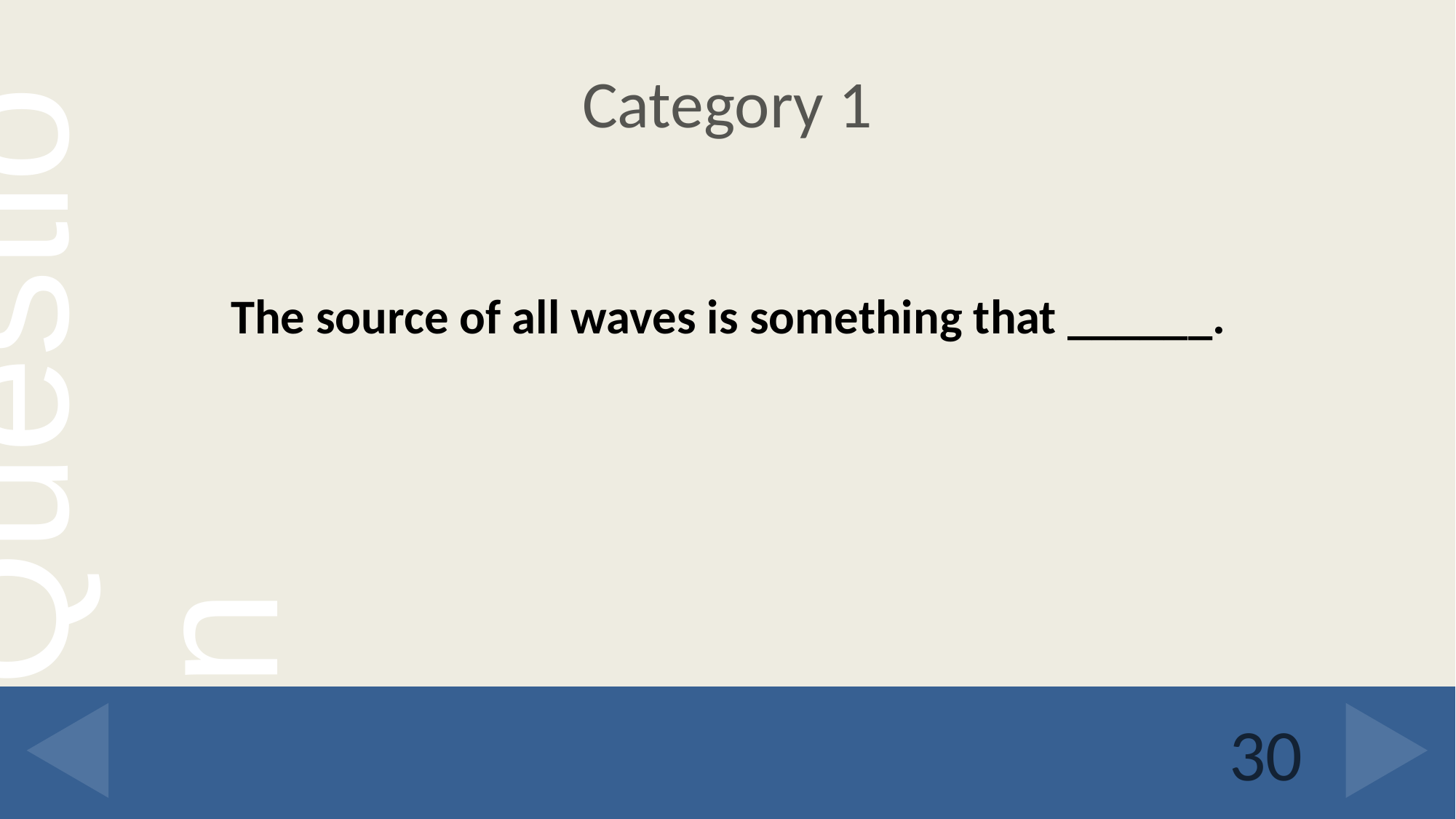

# Category 1
The source of all waves is something that ______.

30